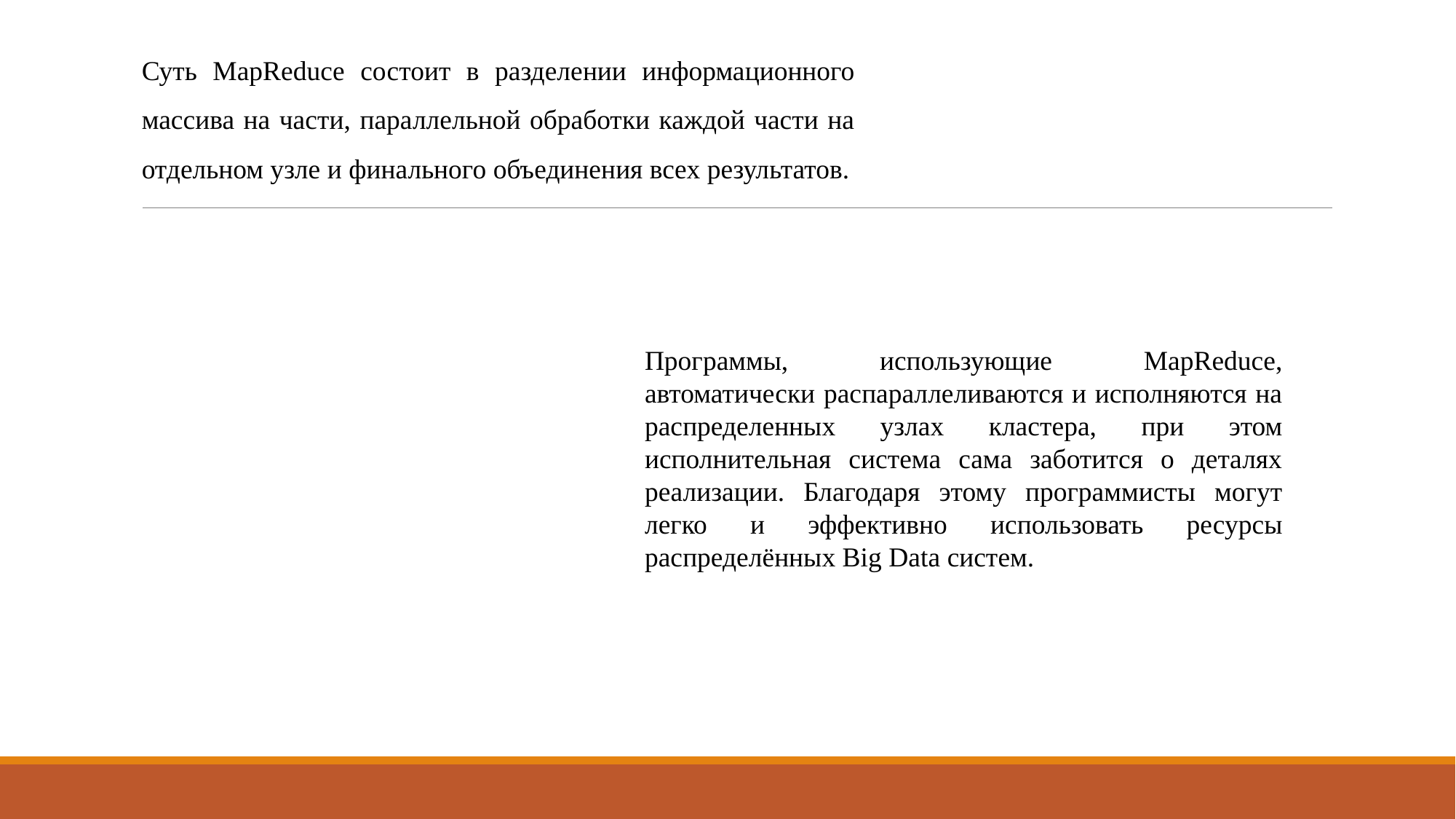

Суть MapReduce состоит в разделении информационного массива на части, параллельной обработки каждой части на отдельном узле и финального объединения всех результатов.
Программы, использующие MapReduce, автоматически распараллеливаются и исполняются на распределенных узлах кластера, при этом исполнительная система сама заботится о деталях реализации. Благодаря этому программисты могут легко и эффективно использовать ресурсы распределённых Big Data систем.